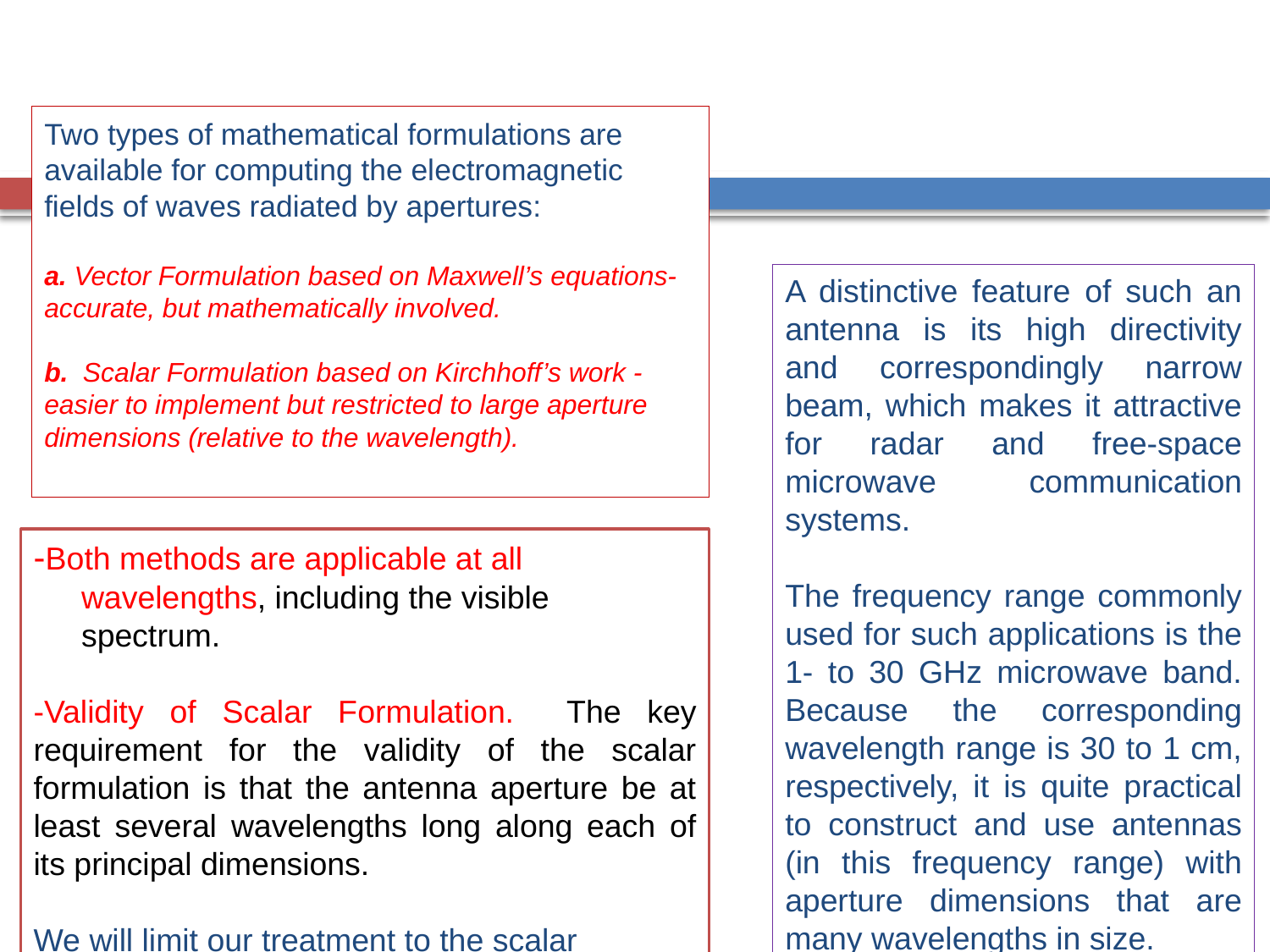

# Two types of mathematical formulations are available for computing the electromagnetic fields of waves radiated by apertures: a. Vector Formulation based on Maxwell’s equations- accurate, but mathematically involved. b.  Scalar Formulation based on Kirchhoff’s work - easier to implement but restricted to large aperture dimensions (relative to the wavelength).
A distinctive feature of such an antenna is its high directivity and correspondingly narrow beam, which makes it attractive for radar and free-space microwave communication systems.

The frequency range commonly used for such applications is the 1- to 30 GHz microwave band. Because the corresponding wavelength range is 30 to 1 cm, respectively, it is quite practical to construct and use antennas (in this frequency range) with aperture dimensions that are many wavelengths in size.
-Both methods are applicable at all wavelengths, including the visible spectrum.

-Validity of Scalar Formulation.  The key requirement for the validity of the scalar formulation is that the antenna aperture be at least several wavelengths long along each of its principal dimensions.

We will limit our treatment to the scalar formulation.